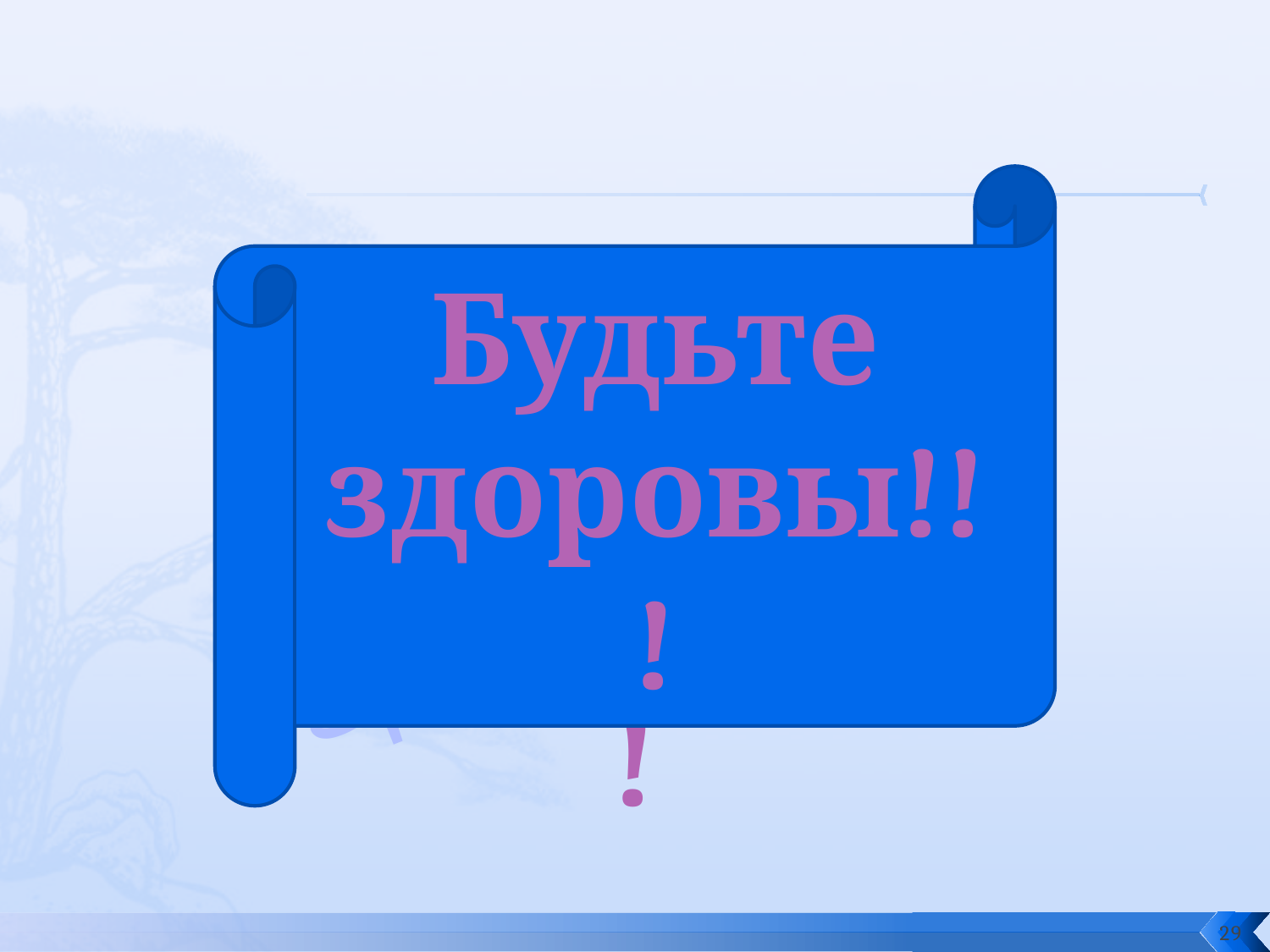

#
Будьте здоровы!!!
 Будьте
 здоровы!!!

 Будьте здоровы!!!
29